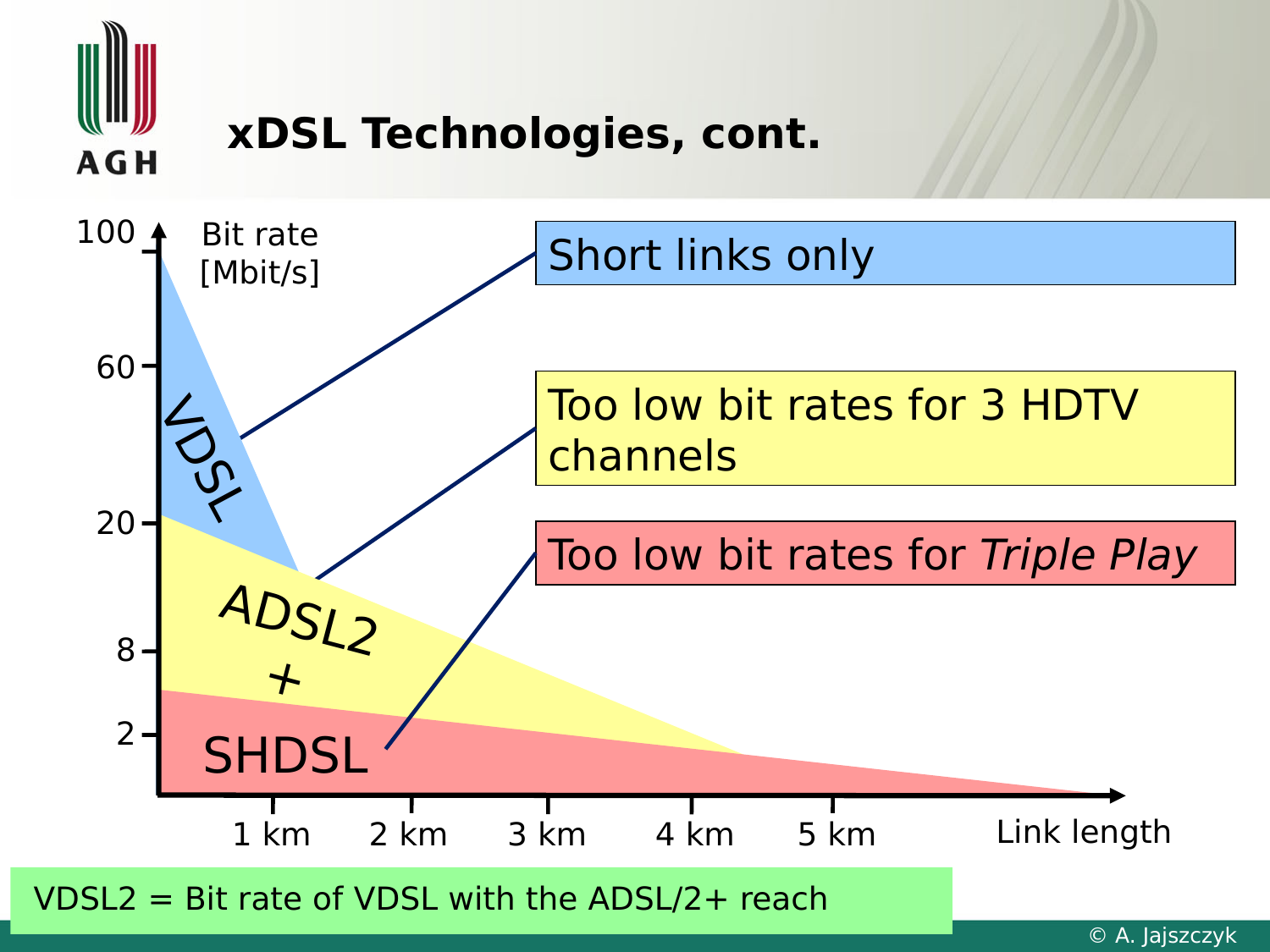

# xDSL Technologies, cont.
100
Bit rate
[Mbit/s]

60

20

8

2

1 km
Link length
2 km
3 km
4 km
5 km
Short links only

VDSL
Too low bit rates for 3 HDTV channels

ADSL2+
Too low bit rates for Triple Play

SHDSL

VDSL2 = Bit rate of VDSL with the ADSL/2+ reach